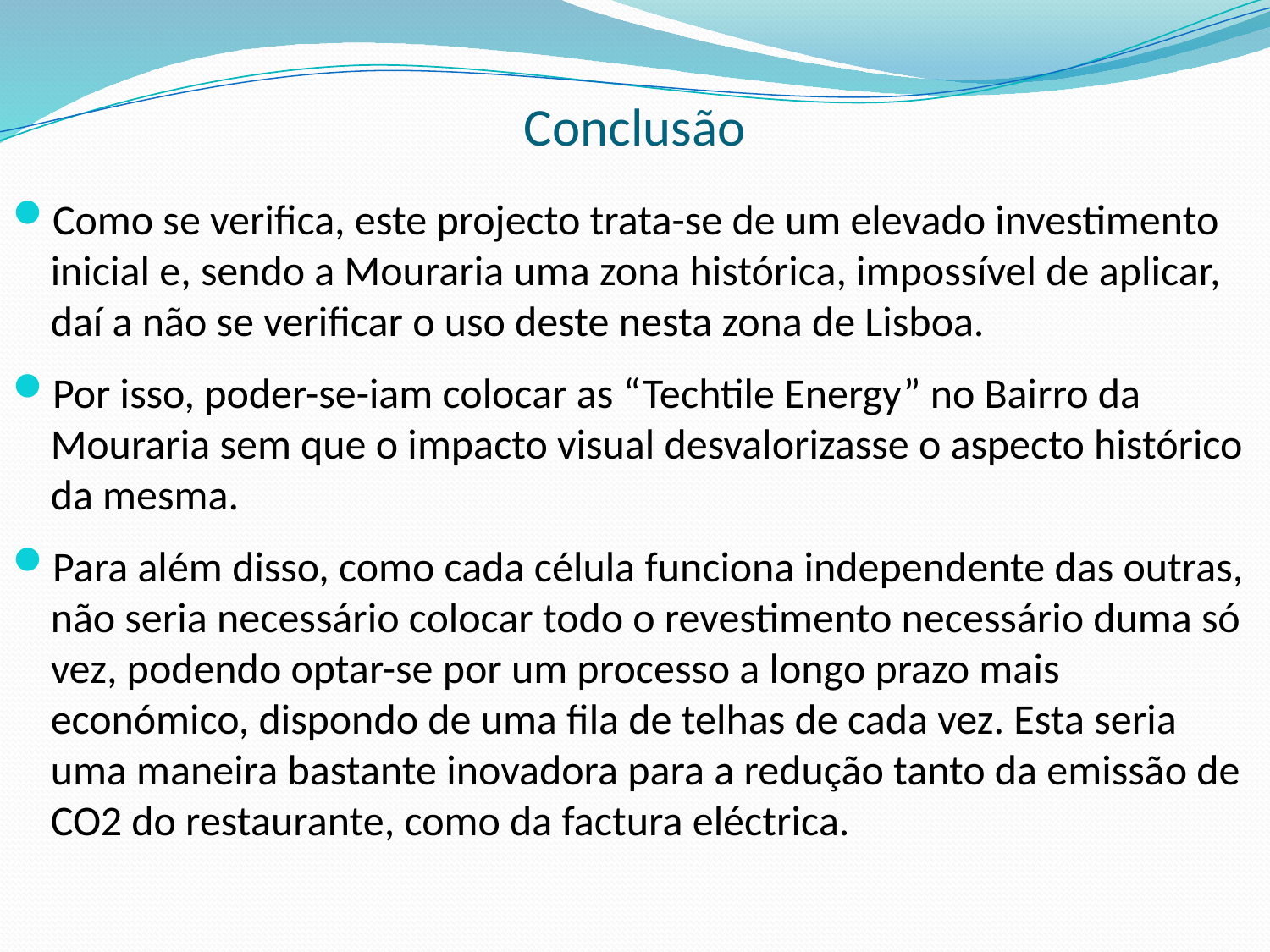

# Conclusão
Como se verifica, este projecto trata-se de um elevado investimento inicial e, sendo a Mouraria uma zona histórica, impossível de aplicar, daí a não se verificar o uso deste nesta zona de Lisboa.
Por isso, poder-se-iam colocar as “Techtile Energy” no Bairro da Mouraria sem que o impacto visual desvalorizasse o aspecto histórico da mesma.
Para além disso, como cada célula funciona independente das outras, não seria necessário colocar todo o revestimento necessário duma só vez, podendo optar-se por um processo a longo prazo mais económico, dispondo de uma fila de telhas de cada vez. Esta seria uma maneira bastante inovadora para a redução tanto da emissão de CO2 do restaurante, como da factura eléctrica.